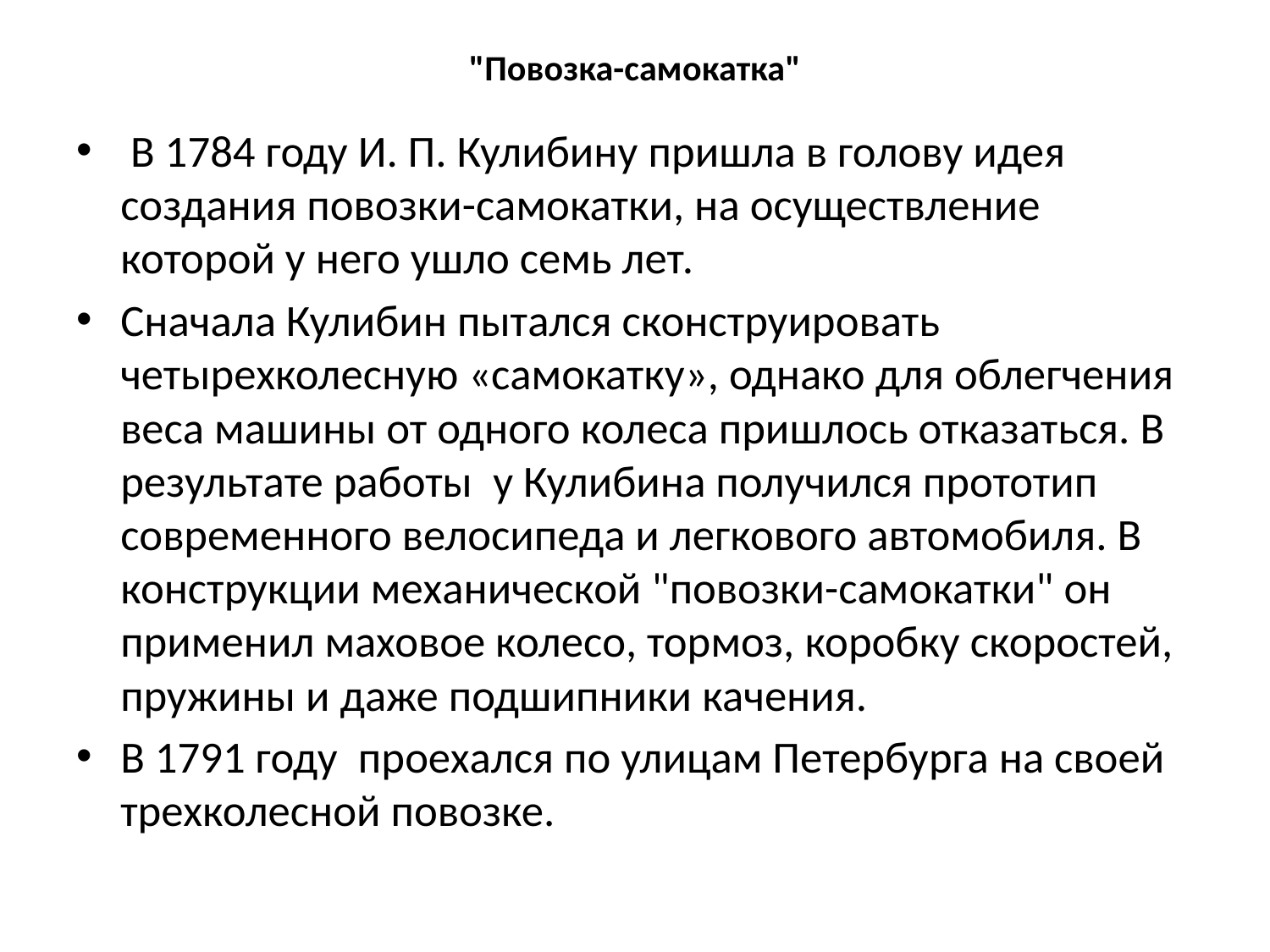

# "Повозка-самокатка"
 В 1784 году И. П. Кулибину пришла в голову идея создания повозки-самокатки, на осуществление которой у него ушло семь лет.
Сначала Кулибин пытался сконструировать четырехколесную «самокатку», однако для облегчения веса машины от одного колеса пришлось отказаться. В результате работы  у Кулибина получился прототип современного велосипеда и легкового автомобиля. В конструкции механической "повозки-самокатки" он применил маховое колесо, тормоз, коробку скоростей, пружины и даже подшипники качения.
В 1791 году  проехался по улицам Петербурга на своей трехколесной повозке.